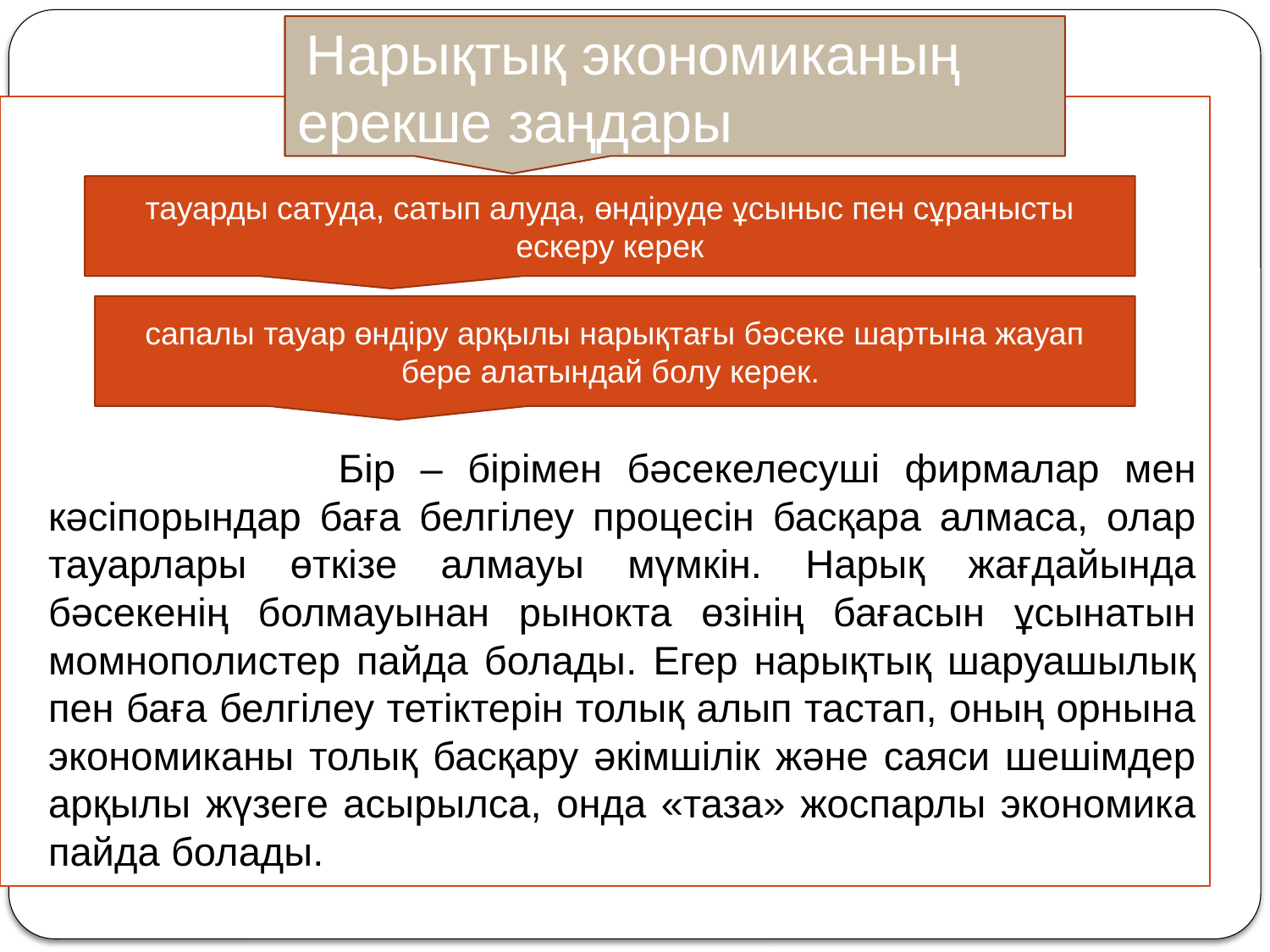

Нарықтық экономиканың ерекше заңдары

             Бір – бірімен бәсекелесуші фирмалар мен кәсіпорындар баға белгілеу процесін басқара алмаса, олар тауарлары өткізе алмауы мүмкін. Нарық жағдайында бәсекенің болмауынан рынокта өзінің бағасын ұсынатын момнополистер пайда болады. Егер нарықтық шаруашылық пен баға белгілеу тетіктерін толық алып тастап, оның орнына экономиканы толық басқару әкімшілік және саяси шешімдер арқылы жүзеге асырылса, онда «таза» жоспарлы экономика пайда болады.

тауарды сатуда, сатып алуда, өндіруде ұсыныс пен сұранысты ескеру керек
сапалы тауар өндіру арқылы нарықтағы бәсеке шартына жауап бере алатындай болу керек.